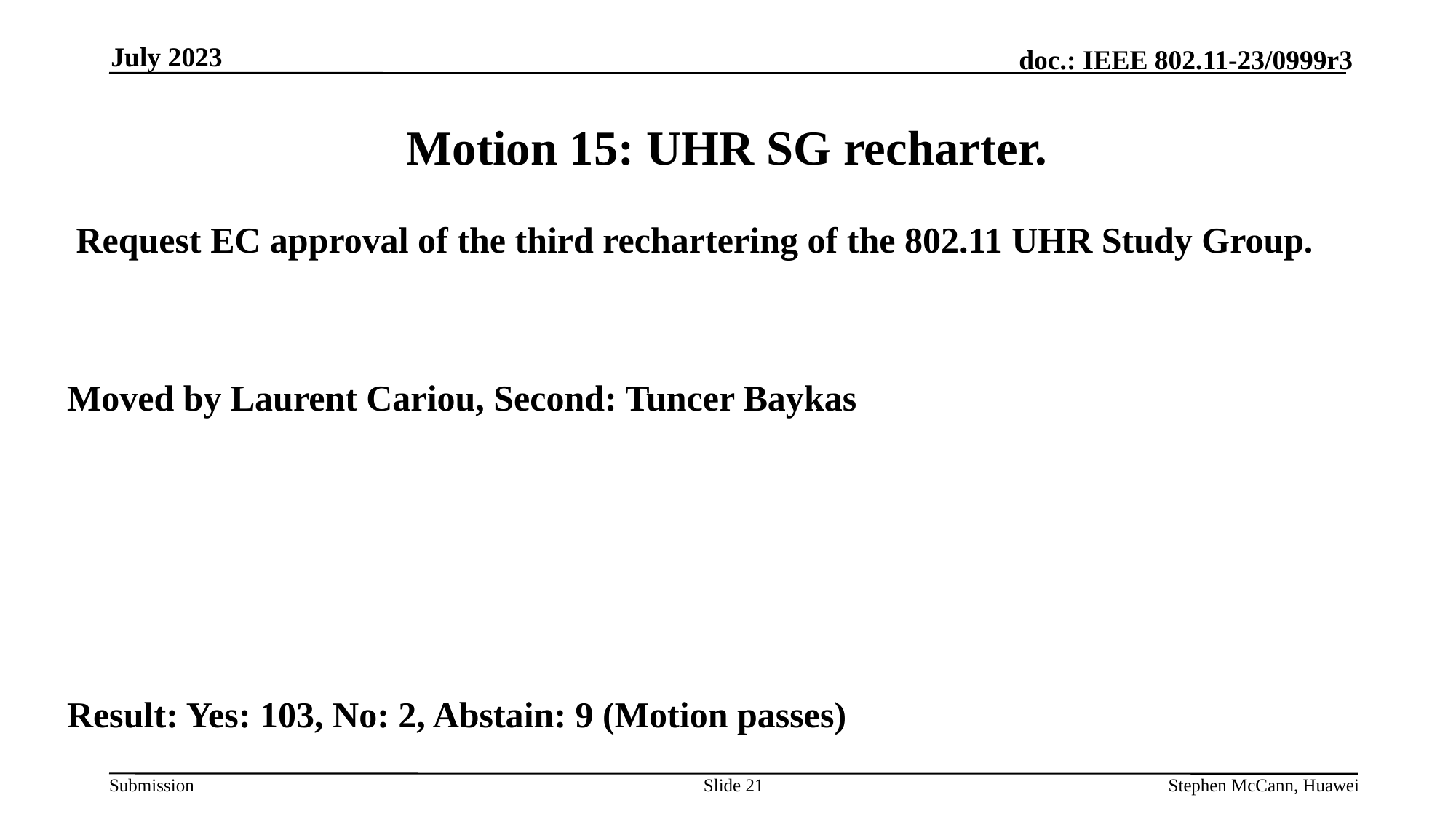

July 2023
# Motion 15: UHR SG recharter.
 Request EC approval of the third rechartering of the 802.11 UHR Study Group.

Moved by Laurent Cariou, Second: Tuncer Baykas

Result: Yes: 103, No: 2, Abstain: 9 (Motion passes)

Slide 21
Stephen McCann, Huawei